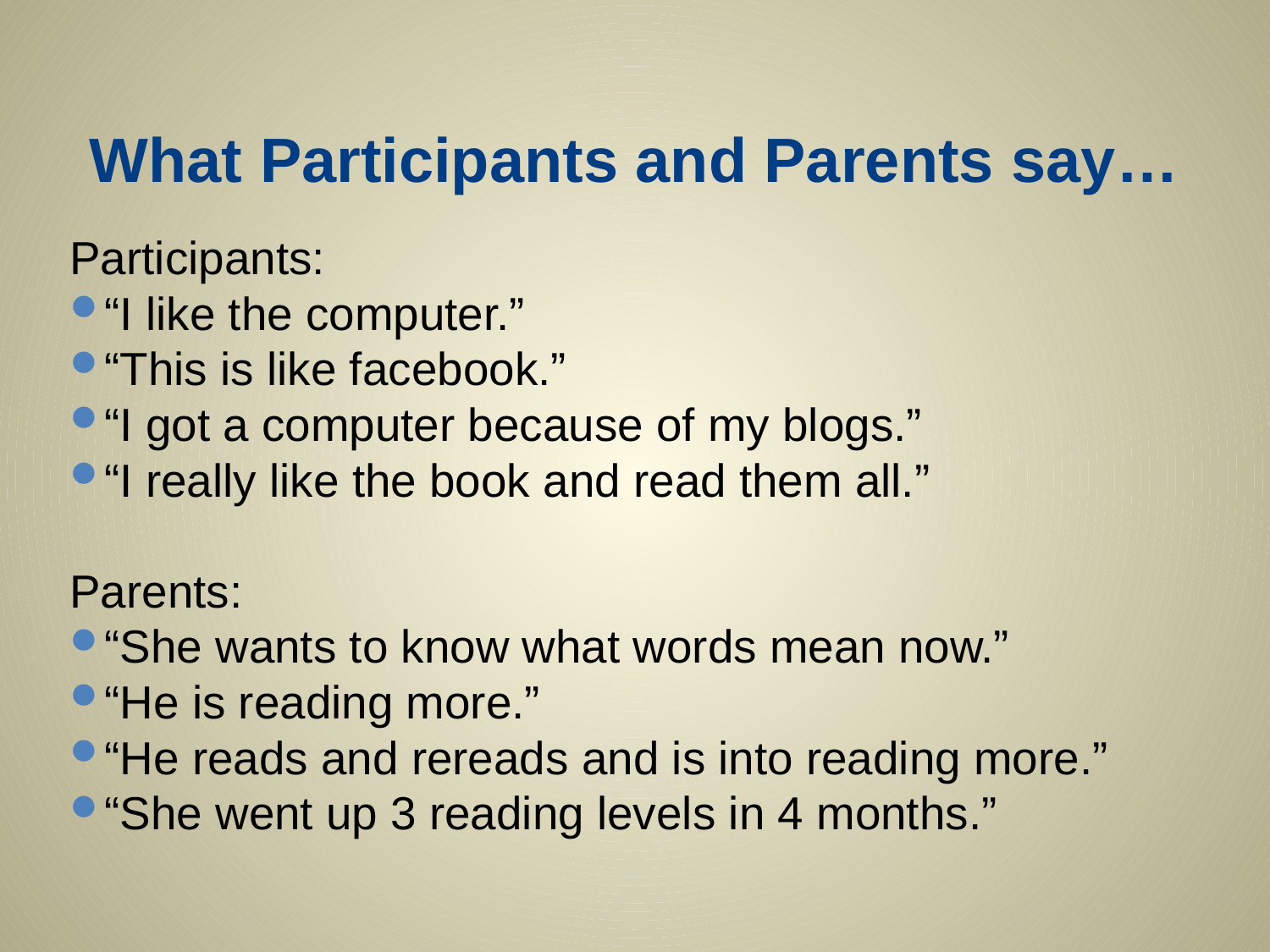

# What Participants and Parents say…
Participants:
“I like the computer.”
“This is like facebook.”
“I got a computer because of my blogs.”
“I really like the book and read them all.”

Parents:
“She wants to know what words mean now.”
“He is reading more.”
“He reads and rereads and is into reading more.”
“She went up 3 reading levels in 4 months.”